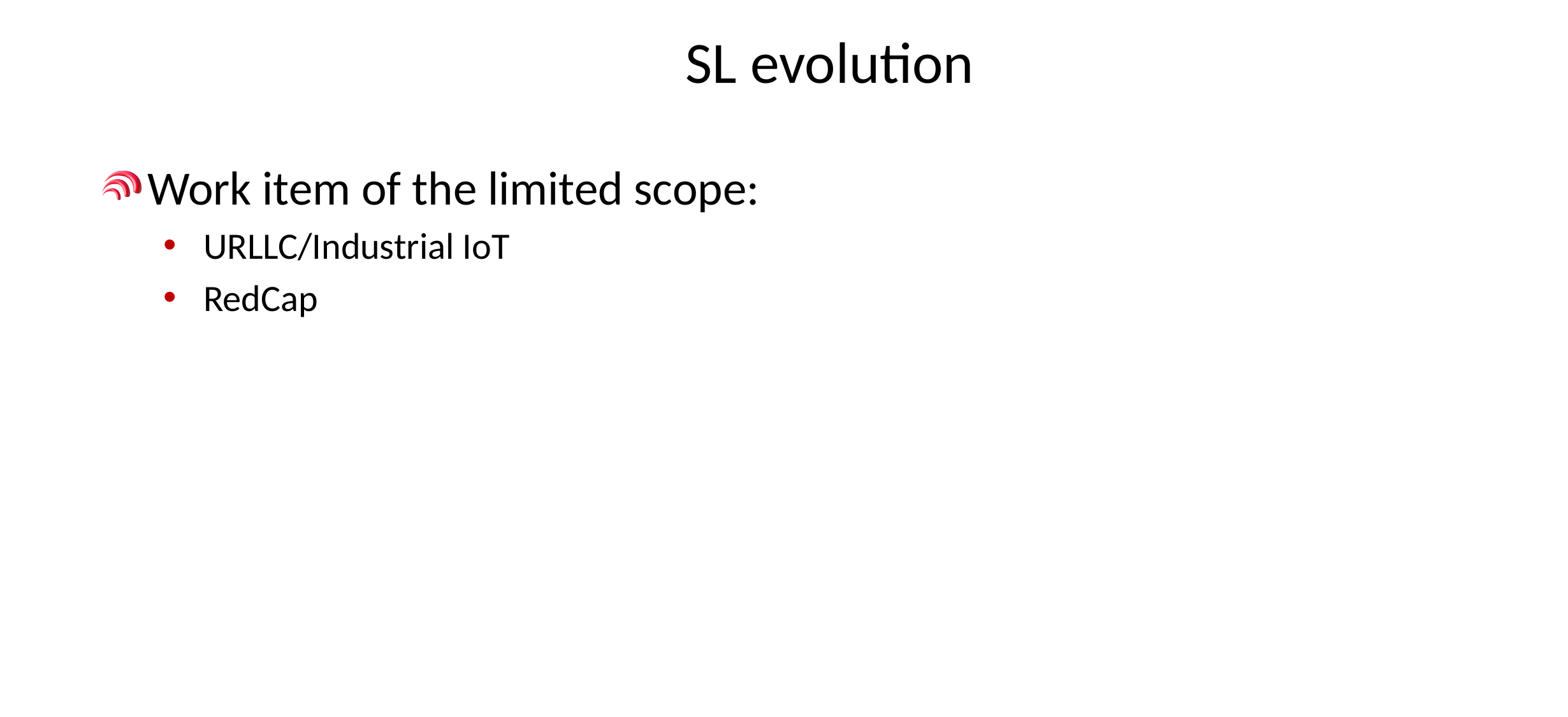

# SL evolution
Work item of the limited scope:
URLLC/Industrial IoT
RedCap